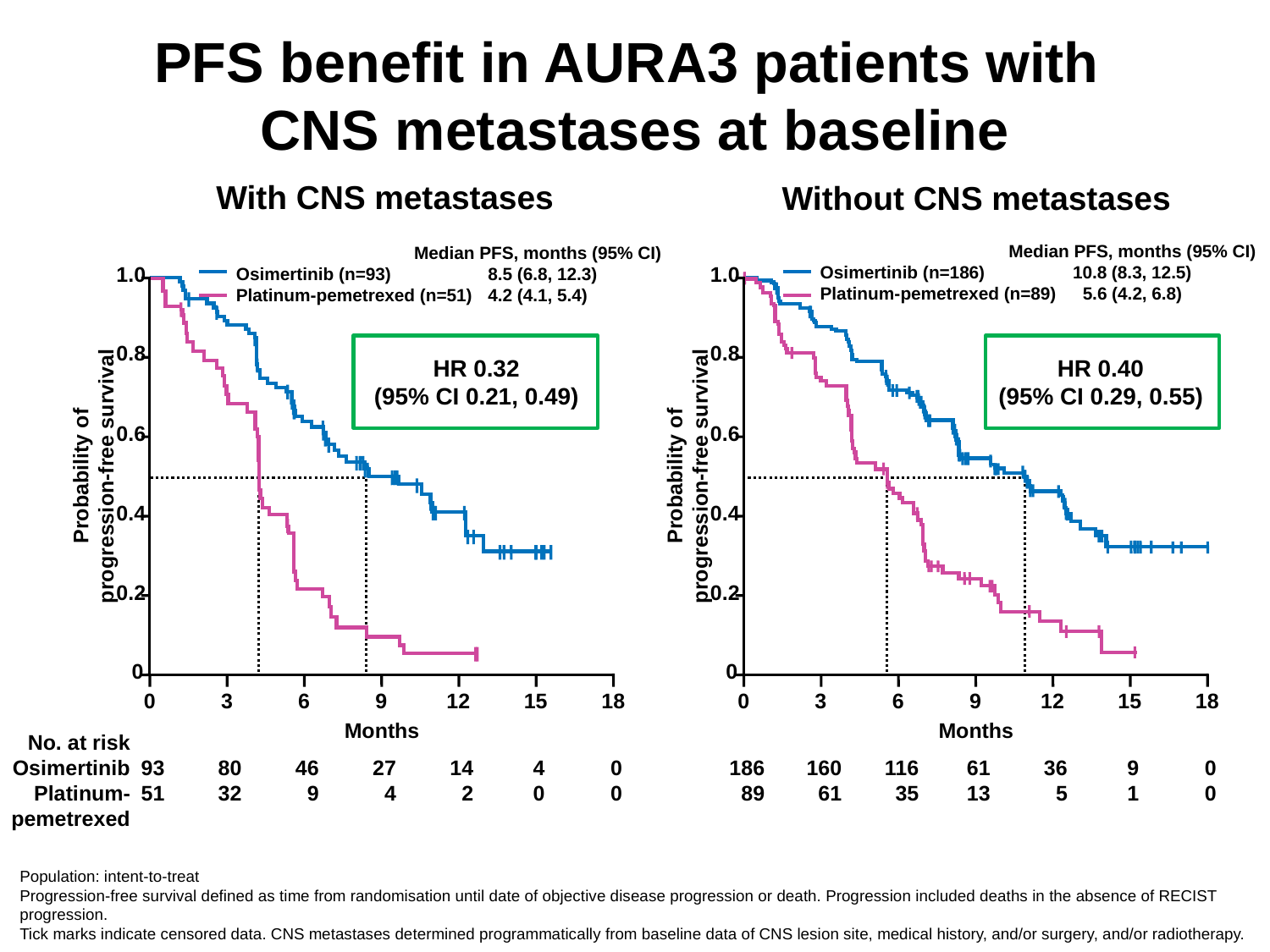

# PFS benefit in AURA3 patients with CNS metastases at baseline
With CNS metastases
Without CNS metastases
Median PFS, months (95% CI)
10.8 (8.3, 12.5)
5.6 (4.2, 6.8)
Median PFS, months (95% CI)
  8.5 (6.8, 12.3)
4.2 (4.1, 5.4)
1.0
1.0
Osimertinib (n=186)
Platinum-pemetrexed (n=89)
Osimertinib (n=93)
Platinum-pemetrexed (n=51)

0.8
0.8

HR 0.32
(95% CI 0.21, 0.49)
HR 0.40
(95% CI 0.29, 0.55)

0.6
0.6

Probability of
progression-free survival
Probability of
progression-free survival

0.4
0.4

0.2
0.2

0
0

0
3
6
9
12
15
18
0
3
6
9
12
15
18
Months
Months
No. at risk
Osimertinib
Platinum-pemetrexed

93
51

80
32

46
9

27
4

14
2

4
0

0
0

186
89

160
61

116
35

61
13

36
5

9
1

0
0
Population: intent-to-treat
Progression-free survival defined as time from randomisation until date of objective disease progression or death. Progression included deaths in the absence of RECIST progression.
Tick marks indicate censored data. CNS metastases determined programmatically from baseline data of CNS lesion site, medical history, and/or surgery, and/or radiotherapy.